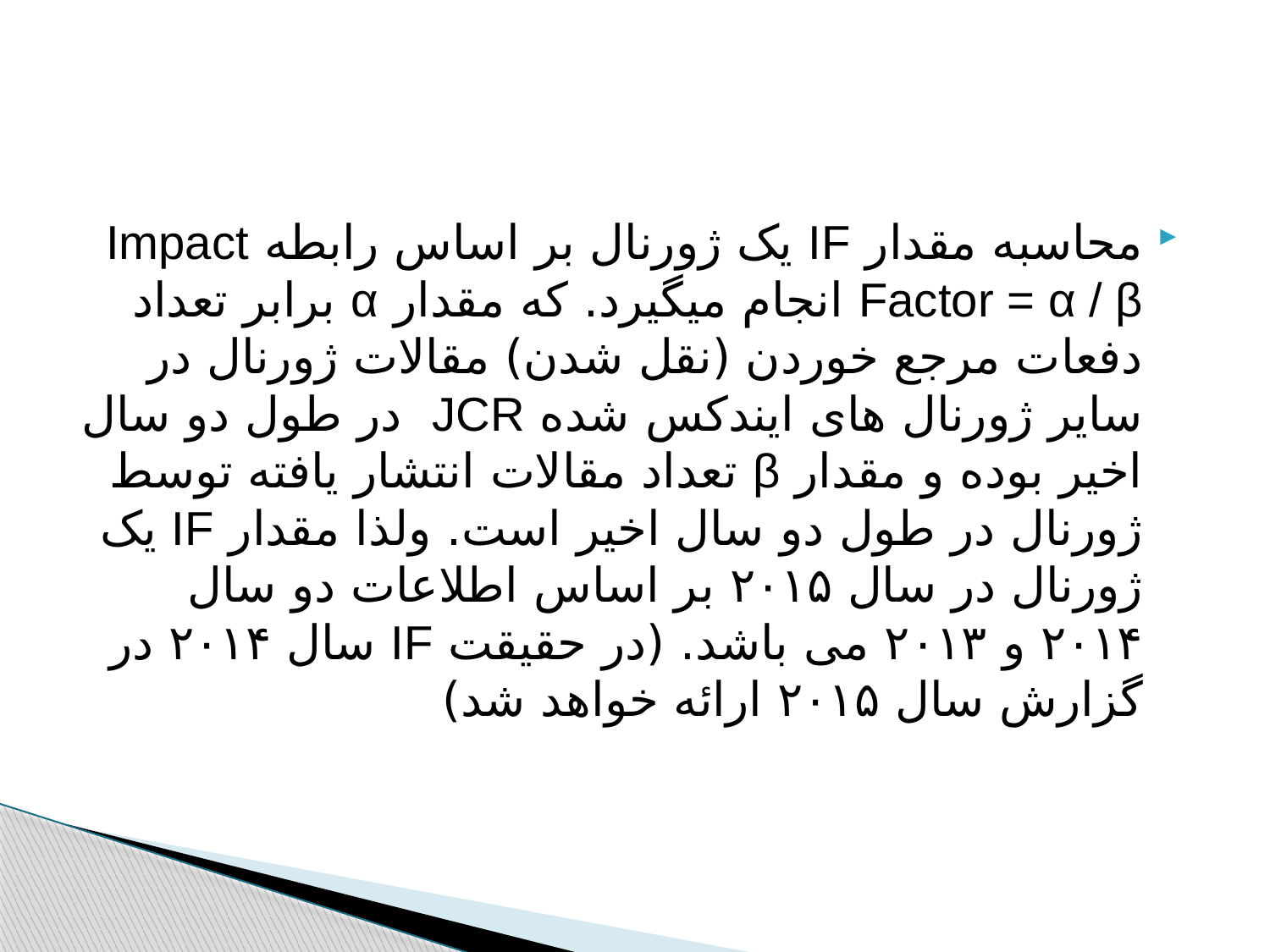

#
محاسبه مقدار IF یک ژورنال بر اساس رابطه Impact Factor = α / β انجام میگیرد. که مقدار α برابر تعداد دفعات مرجع خوردن (نقل شدن) مقالات ژورنال در سایر ژورنال های ایندکس شده JCR  در طول دو سال اخیر بوده و مقدار β تعداد مقالات انتشار یافته توسط ژورنال در طول دو سال اخیر است. ولذا مقدار IF یک ژورنال در سال ۲۰۱۵ بر اساس اطلاعات دو سال ۲۰۱۴ و ۲۰۱۳ می باشد. (در حقیقت IF سال ۲۰۱۴ در گزارش سال ۲۰۱۵ ارائه خواهد شد)